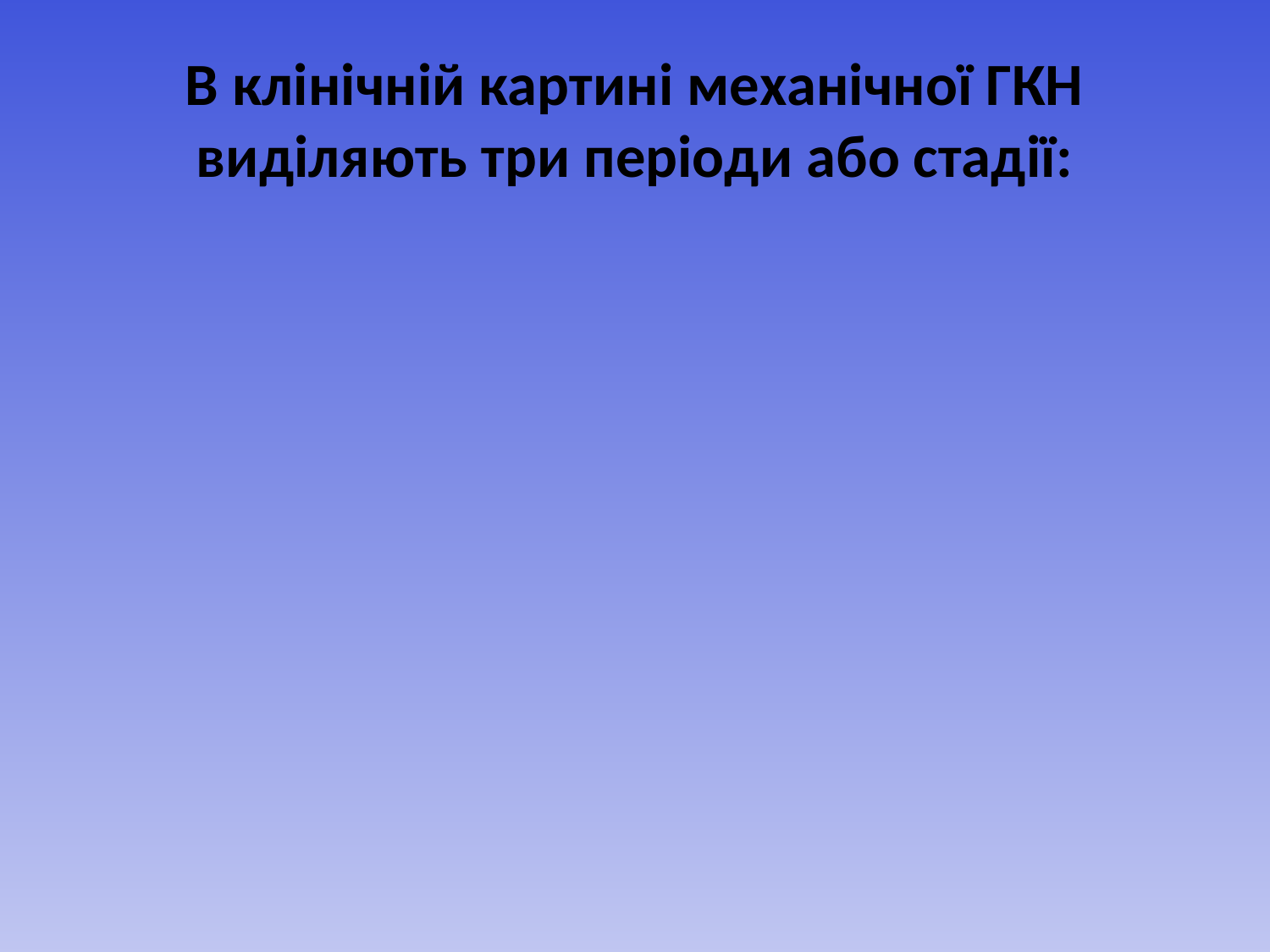

# В клінічній картині механічної ГКН виділяють три періоди або стадії: